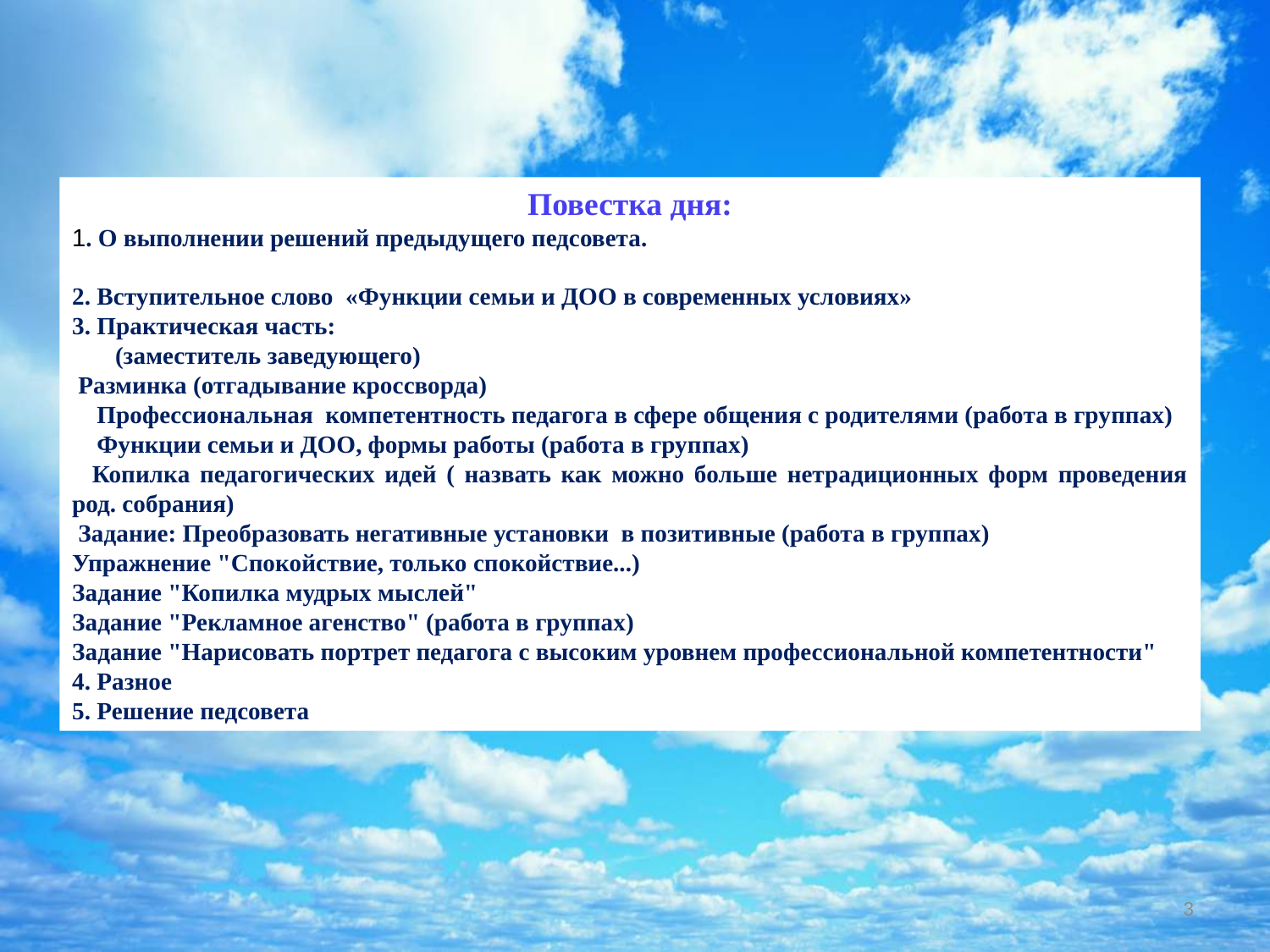

Повестка дня:
1. О выполнении решений предыдущего педсовета.

2. Вступительное слово  «Функции семьи и ДОО в современных условиях»
3. Практическая часть:
       (заместитель заведующего)
 Разминка (отгадывание кроссворда)
    Профессиональная  компетентность педагога в сфере общения с родителями (работа в группах)
    Функции семьи и ДОО, формы работы (работа в группах)
  Копилка педагогических идей ( назвать как можно больше нетрадиционных форм проведения род. собрания)
 Задание: Преобразовать негативные установки  в позитивные (работа в группах)
Упражнение "Спокойствие, только спокойствие...)
Задание "Копилка мудрых мыслей"
Задание "Рекламное агенство" (работа в группах)
Задание "Нарисовать портрет педагога с высоким уровнем профессиональной компетентности"
4. Разное
5. Решение педсовета
3